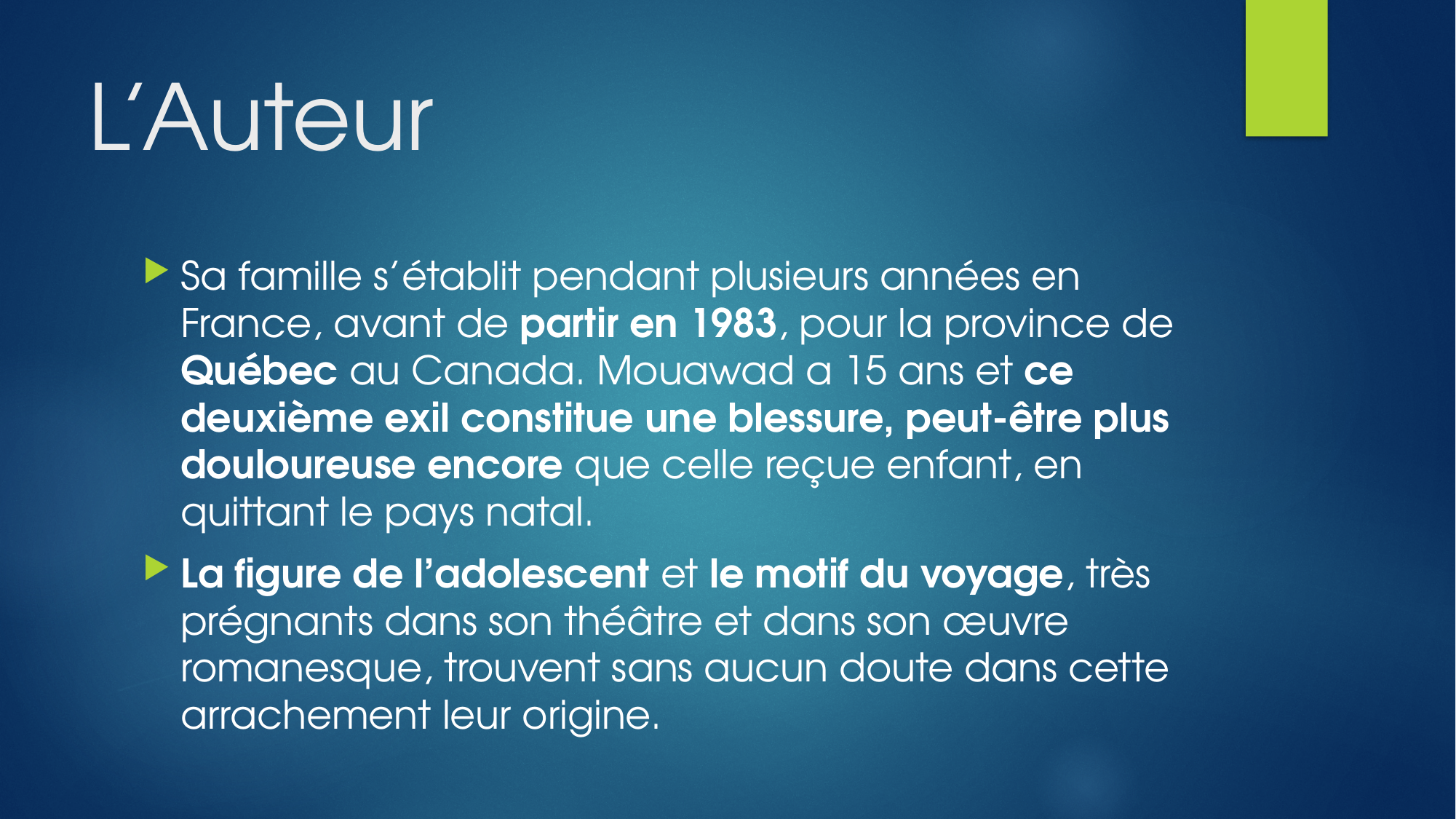

# L’Auteur
Sa famille s’établit pendant plusieurs années en France, avant de partir en 1983, pour la province de Québec au Canada. Mouawad a 15 ans et ce deuxième exil constitue une blessure, peut-être plus douloureuse encore que celle reçue enfant, en quittant le pays natal.
La figure de l’adolescent et le motif du voyage, très prégnants dans son théâtre et dans son œuvre romanesque, trouvent sans aucun doute dans cette arrachement leur origine.